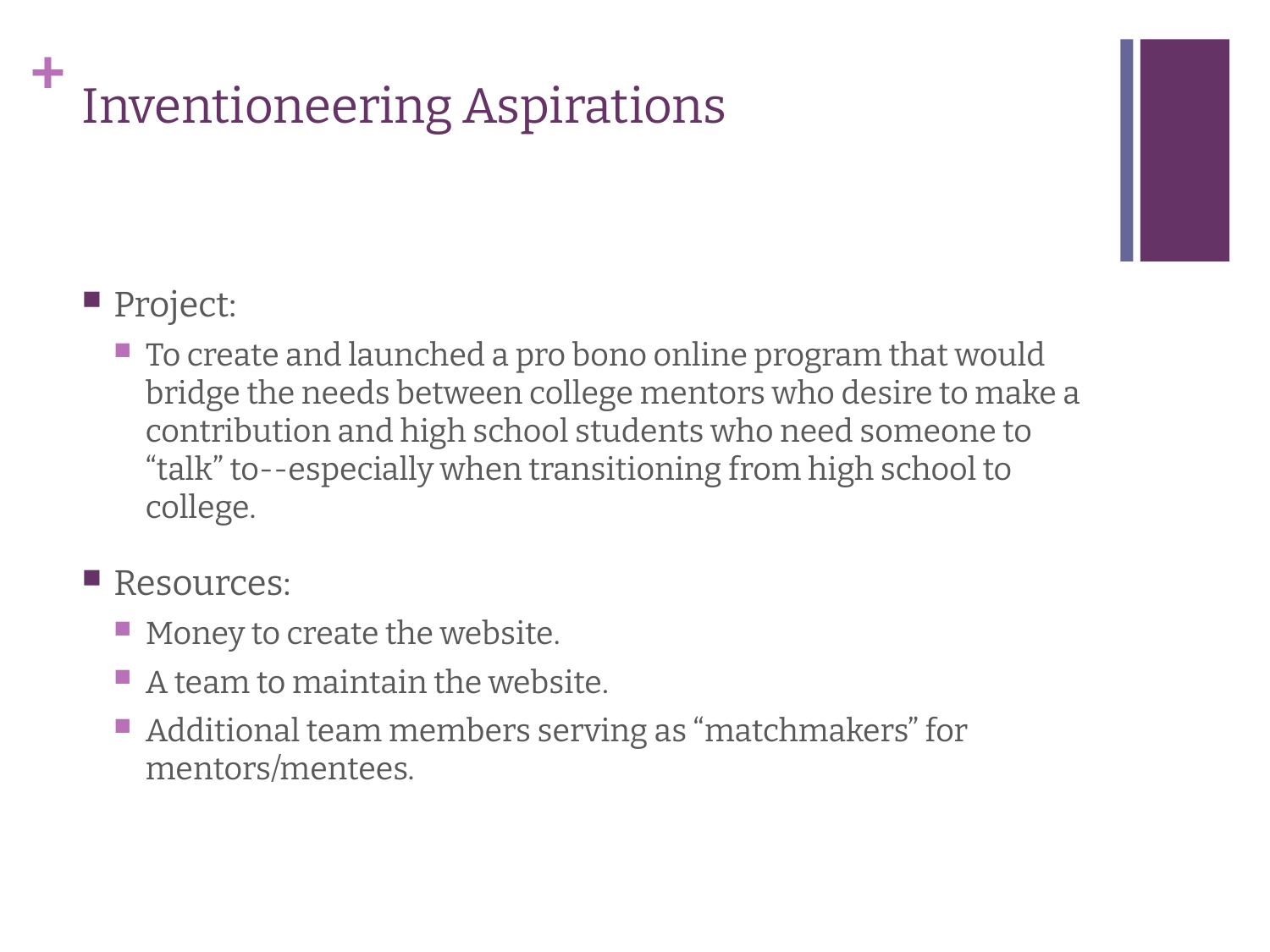

# Inventioneering Aspirations
Project:
To create and launched a pro bono online program that would bridge the needs between college mentors who desire to make a contribution and high school students who need someone to “talk” to--especially when transitioning from high school to college.
Resources:
Money to create the website.
A team to maintain the website.
Additional team members serving as “matchmakers” for mentors/mentees.